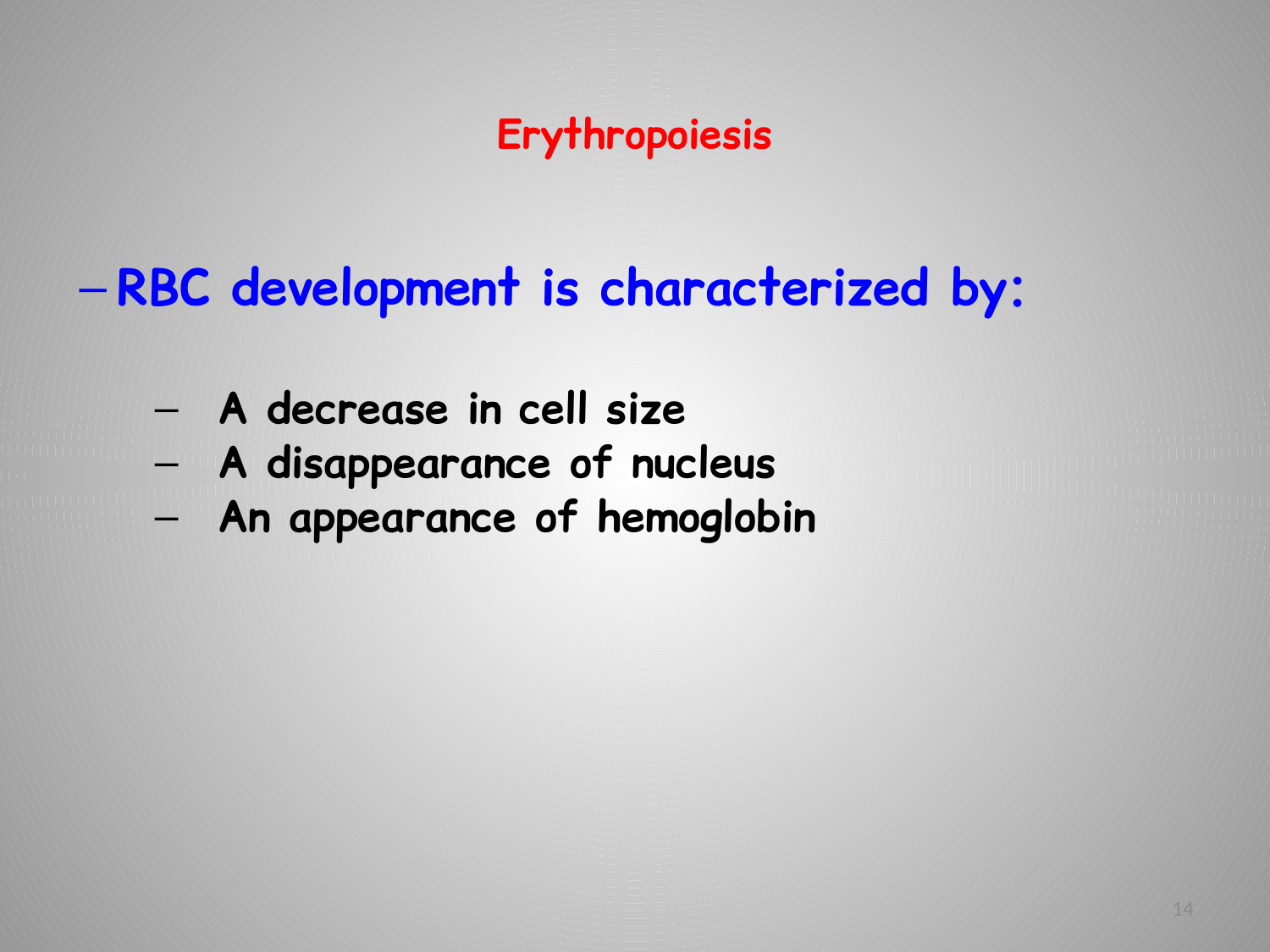

# Erythropoiesis
RBC development is characterized by:

A decrease in cell size
A disappearance of nucleus
An appearance of hemoglobin

14